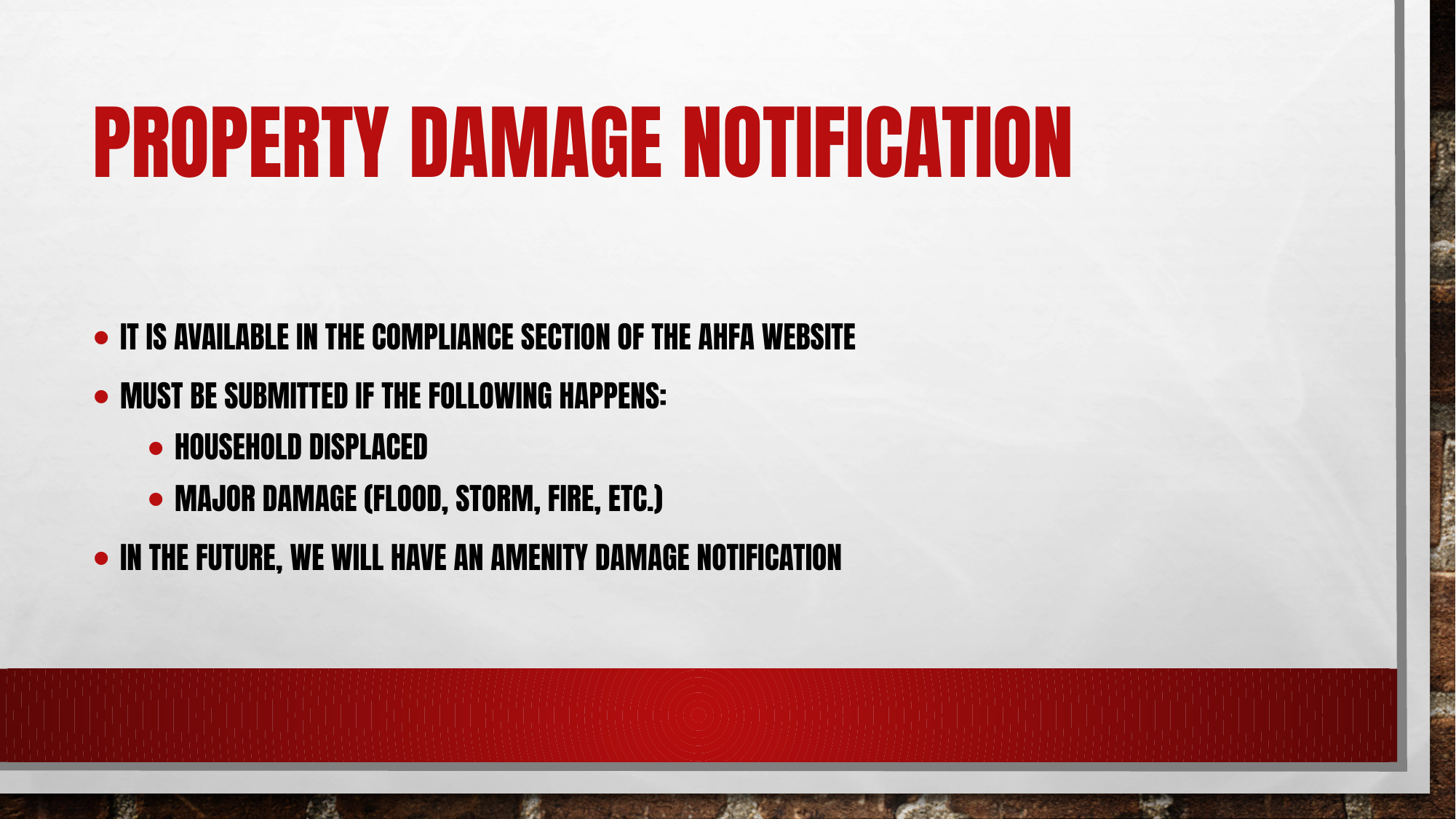

# Property Damage notification
It is available in the compliance section of the ahfa website
Must be submitted if the following happens:
Household displaced
Major damage (flood, storm, fire, etc.)
In the future, we will have an Amenity Damage notification